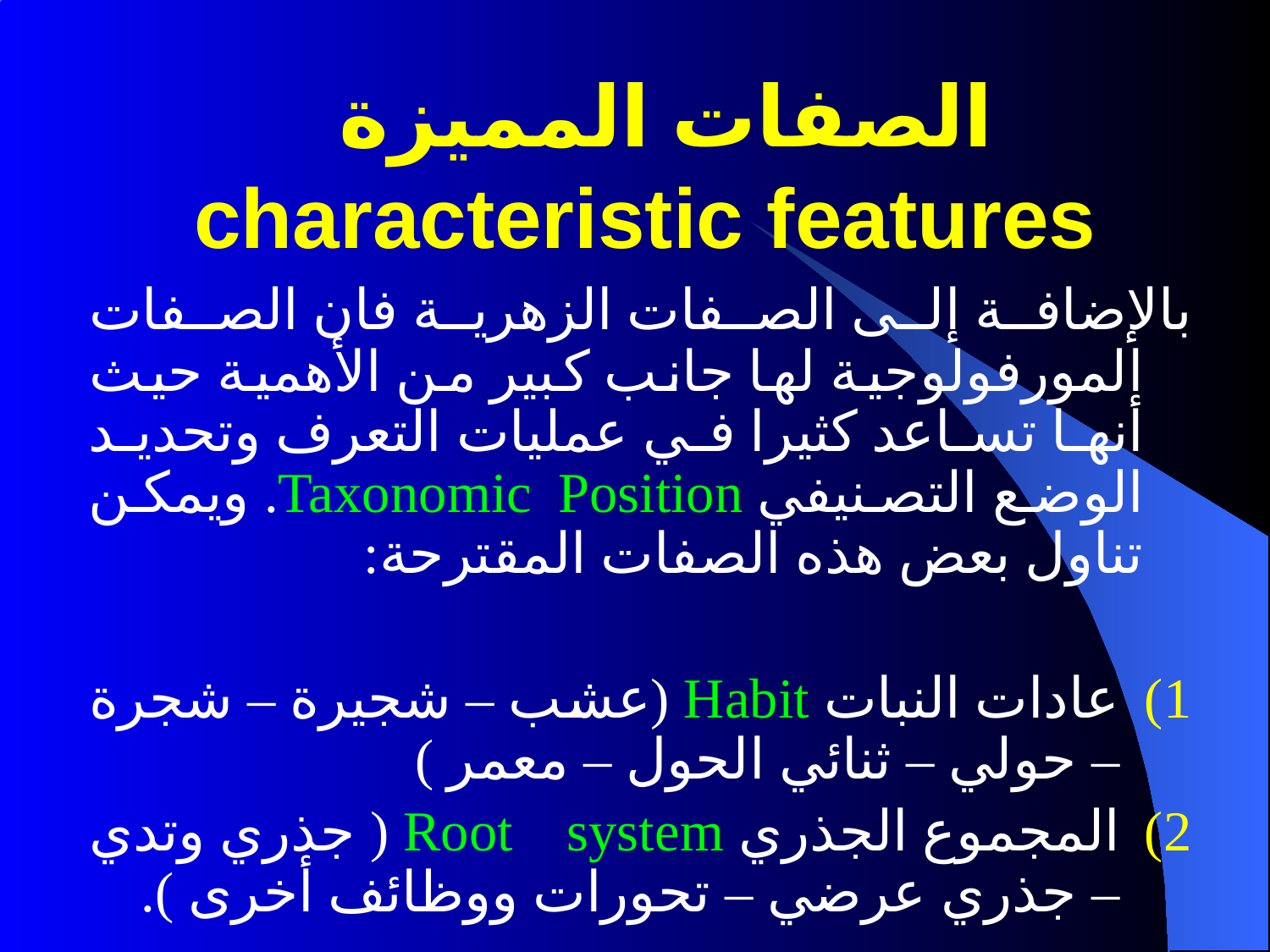

# الصفات المميزة characteristic features
بالإضافة إلى الصفات الزهرية فان الصفات المورفولوجية لها جانب كبير من الأهمية حيث أنها تساعد كثيرا في عمليات التعرف وتحديد الوضع التصنيفي Taxonomic Position. ويمكن تناول بعض هذه الصفات المقترحة:

عادات النبات Habit (عشب – شجيرة – شجرة – حولي – ثنائي الحول – معمر )
المجموع الجذري Root system ( جذري وتدي – جذري عرضي – تحورات ووظائف أخرى ).